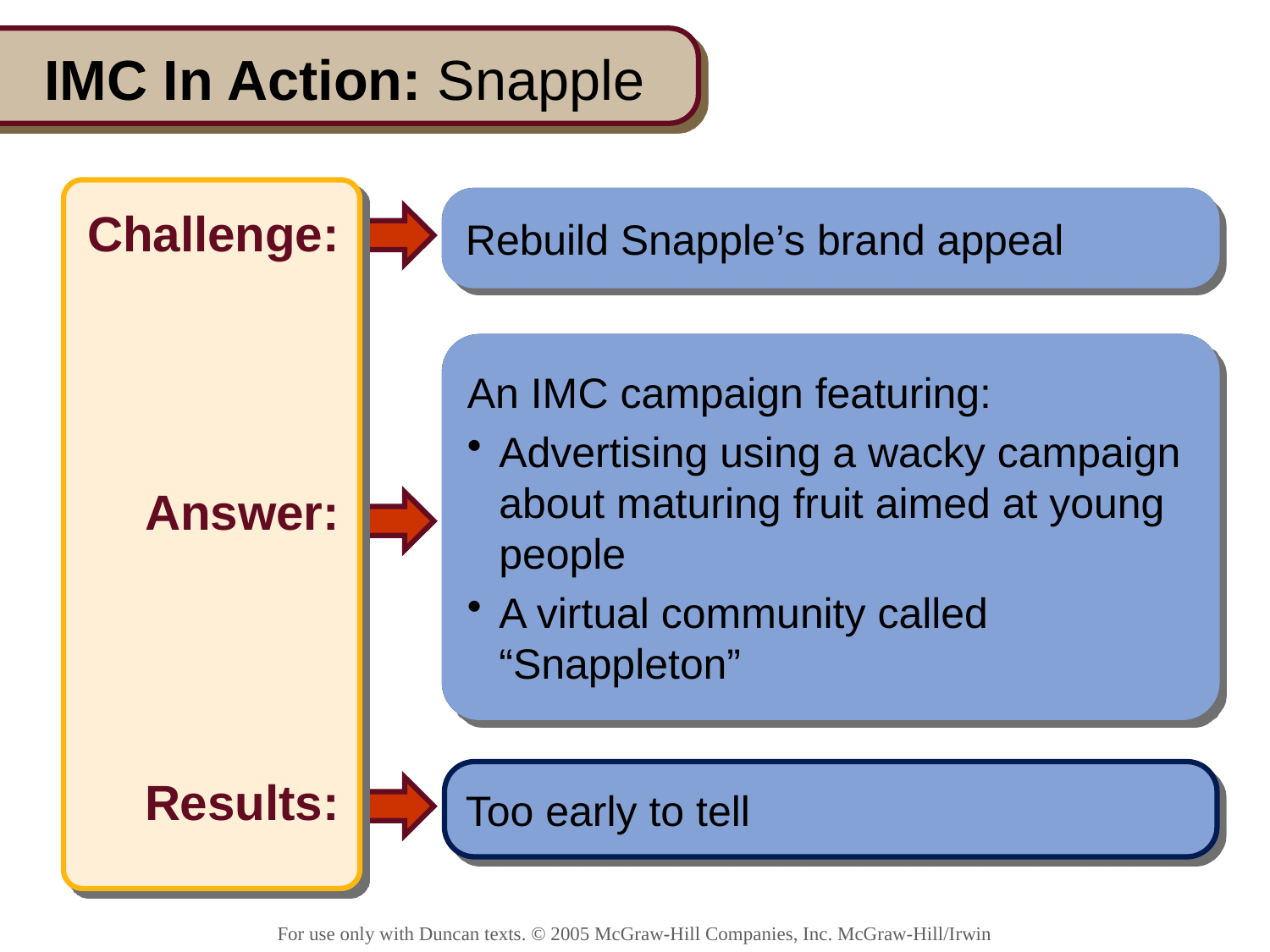

# IMC In Action: Snapple

Challenge:
Answer:
Results:
Rebuild Snapple’s brand appeal

Rebuild Snapple’s brand appeal
An IMC campaign featuring:
Advertising using a wacky campaign about maturing fruit aimed at young people
A virtual community called “Snappleton”

An IMC campaign featuring:
Advertising using a wacky campaign about maturing fruit aimed at young people
A virtual community called “Snappleton”
Too early to tell